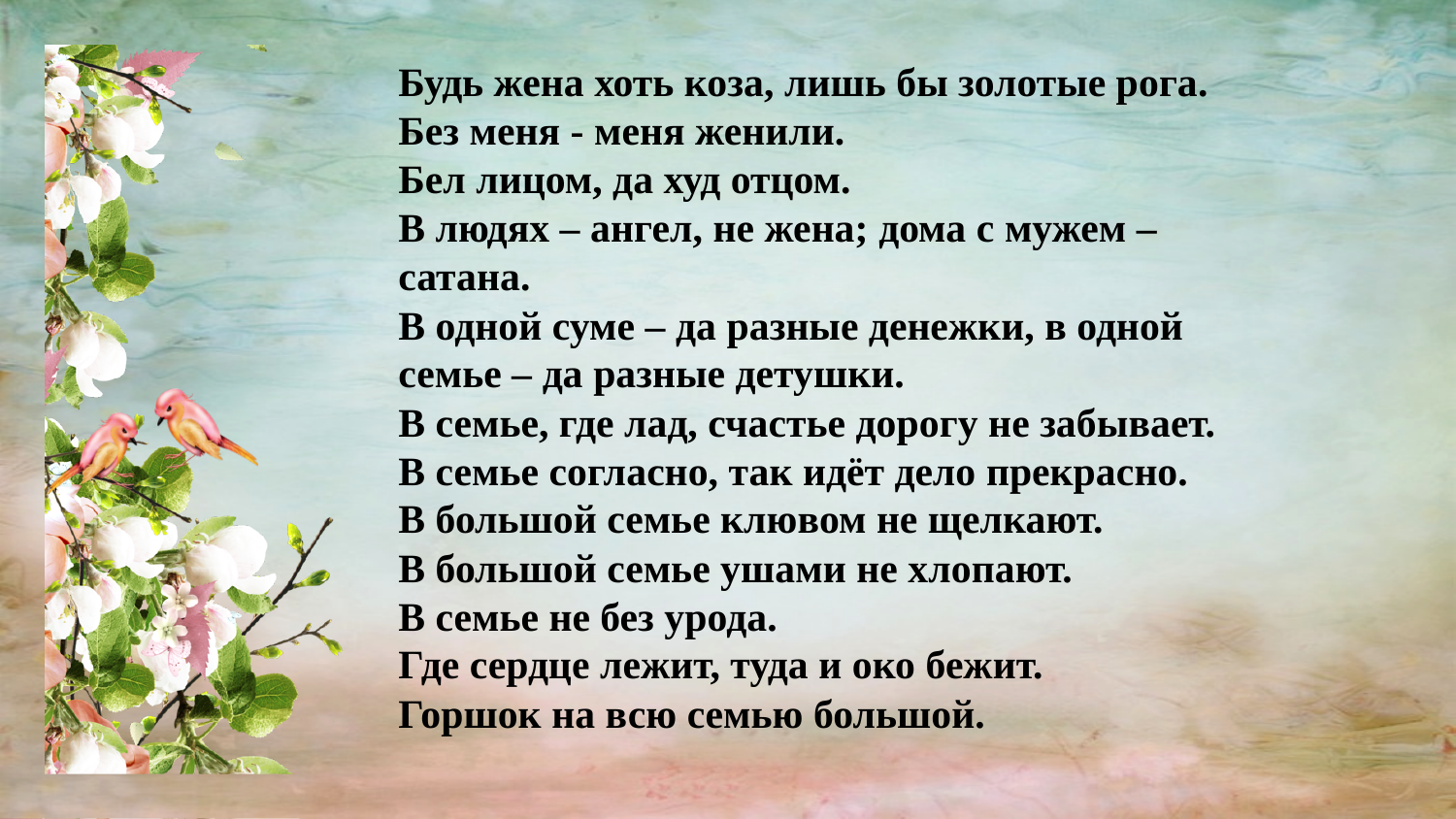

Будь жена хоть коза, лишь бы золотые рога.
Без меня - меня женили.
Бел лицом, да худ отцом.
В людях – ангел, не жена; дома с мужем – сатана.
В одной суме – да разные денежки, в одной семье – да разные детушки.
В семье, где лад, счастье дорогу не забывает.
В семье согласно, так идёт дело прекрасно.
В большой семье клювом не щелкают.
В большой семье ушами не хлопают.
В семье не без урода.
Где сердце лежит, туда и око бежит.
Горшок на всю семью большой.